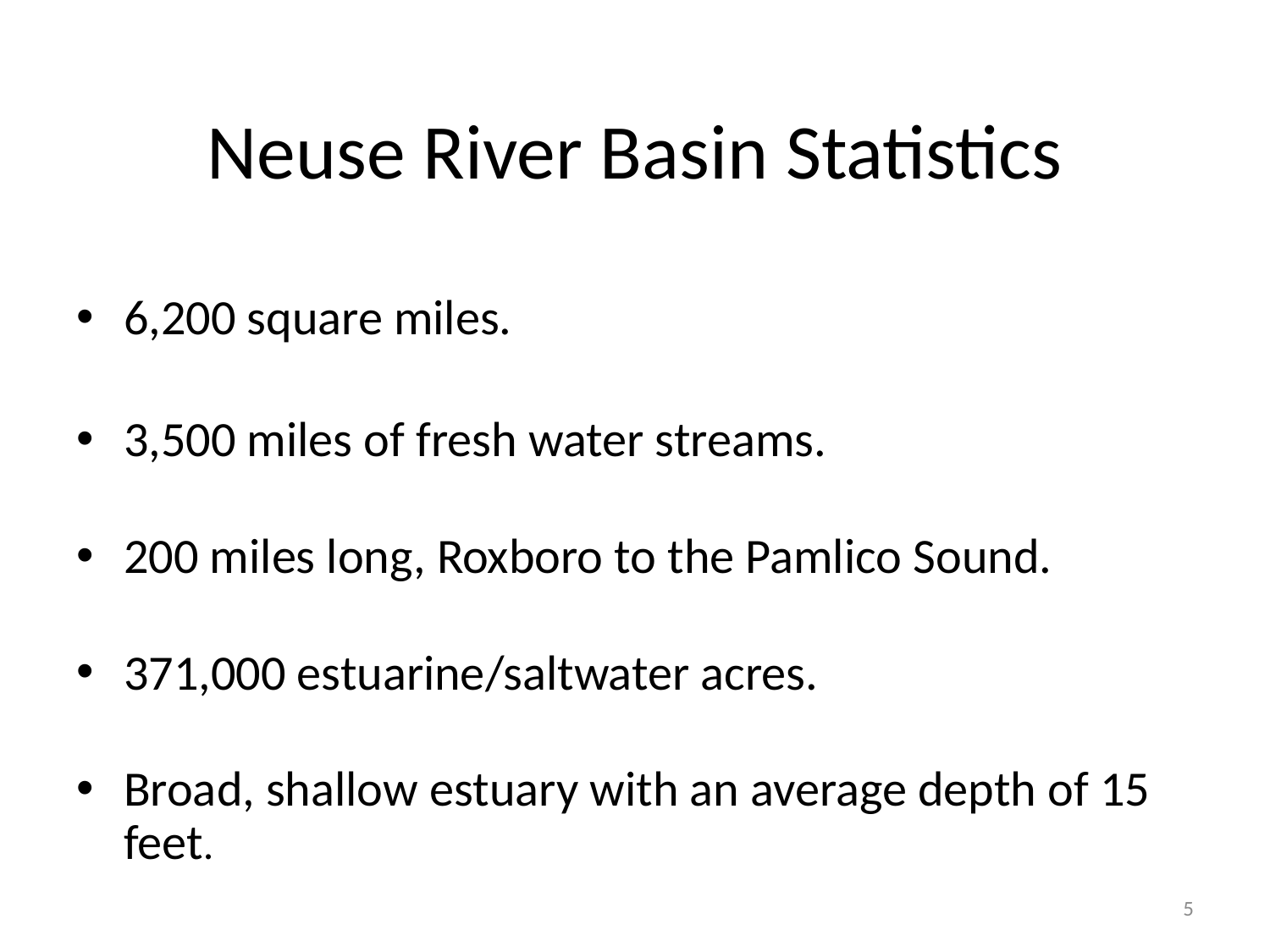

# Neuse River Basin Statistics
6,200 square miles.
3,500 miles of fresh water streams.
200 miles long, Roxboro to the Pamlico Sound.
371,000 estuarine/saltwater acres.
Broad, shallow estuary with an average depth of 15 feet.

5